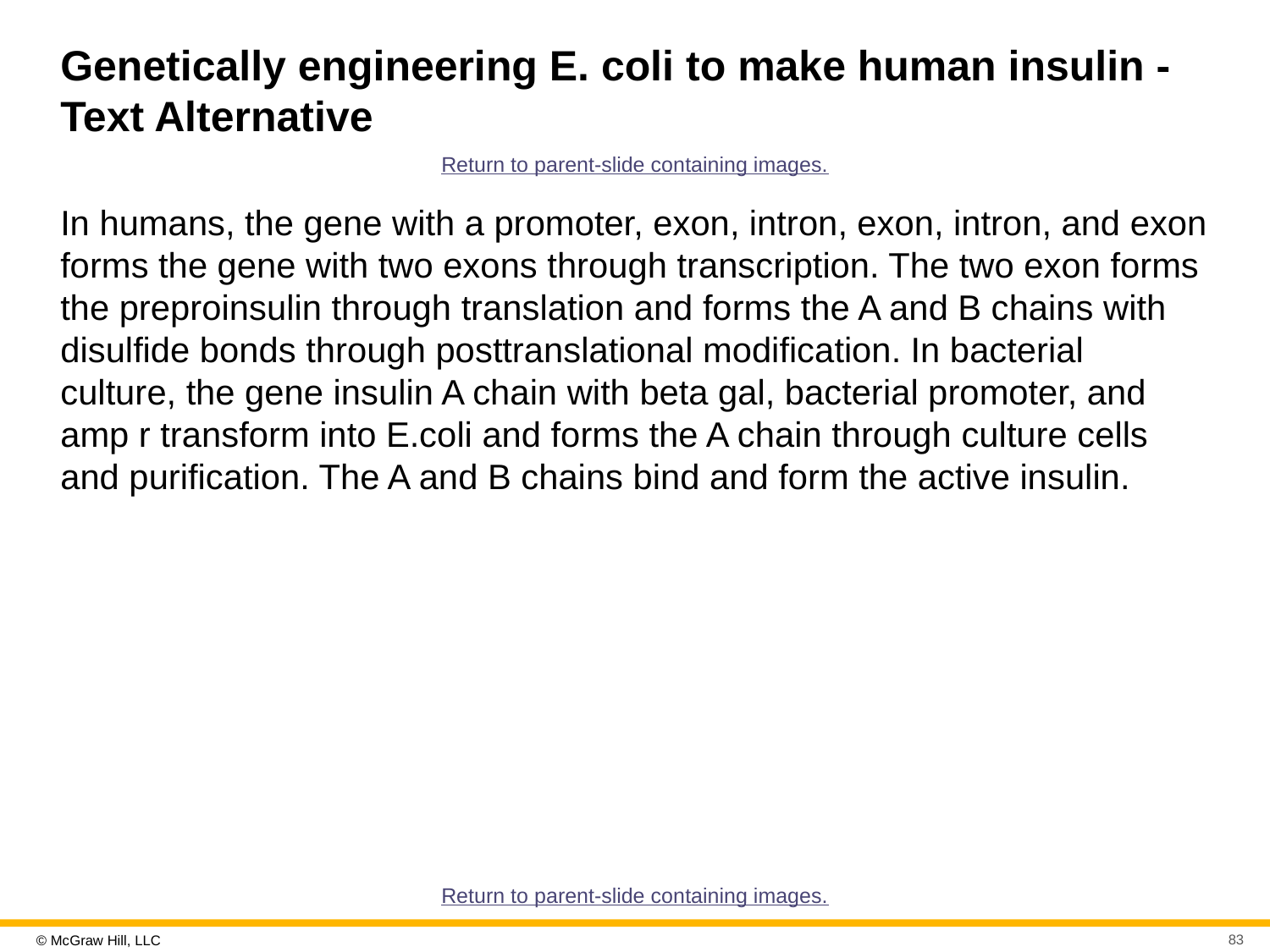

# Genetically engineering E. coli to make human insulin - Text Alternative
Return to parent-slide containing images.
In humans, the gene with a promoter, exon, intron, exon, intron, and exon forms the gene with two exons through transcription. The two exon forms the preproinsulin through translation and forms the A and B chains with disulfide bonds through posttranslational modification. In bacterial culture, the gene insulin A chain with beta gal, bacterial promoter, and amp r transform into E.coli and forms the A chain through culture cells and purification. The A and B chains bind and form the active insulin.
Return to parent-slide containing images.
83